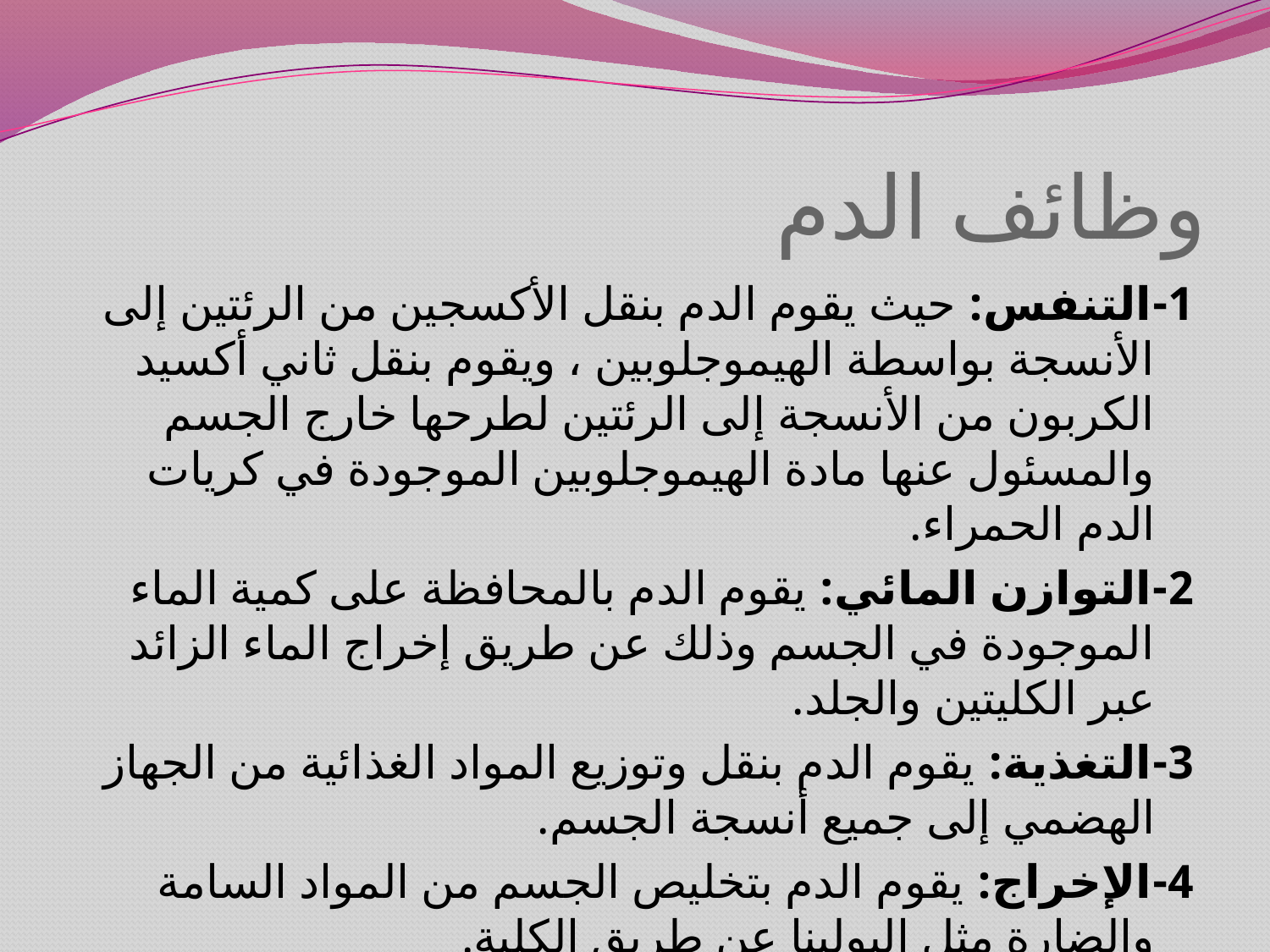

# وظائف الدم
1-التنفس: حيث يقوم الدم بنقل الأكسجين من الرئتين إلى الأنسجة بواسطة الهيموجلوبين ، ويقوم بنقل ثاني أكسيد الكربون من الأنسجة إلى الرئتين لطرحها خارج الجسم والمسئول عنها مادة الهيموجلوبين الموجودة في كريات الدم الحمراء.
2-التوازن المائي: يقوم الدم بالمحافظة على كمية الماء الموجودة في الجسم وذلك عن طريق إخراج الماء الزائد عبر الكليتين والجلد.
3-التغذية: يقوم الدم بنقل وتوزيع المواد الغذائية من الجهاز الهضمي إلى جميع أنسجة الجسم.
4-الإخراج: يقوم الدم بتخليص الجسم من المواد السامة والضارة مثل البولينا عن طريق الكلية.
5-النقل: بروتينات البلازما تنقل المواد الغير ذائبة في الدم مثل الليبوبروتين المسئول عن نقل الدهون ، نقل إفرازات الهرمونات حيث يقوم الدم بنقل الهرمونات التي تفرزها الغدد إلى الأنسجة ، مثل الألبيومين يقوم بنقل مادة البليروبين الناتجة من تكسر الهيموجلوبين.